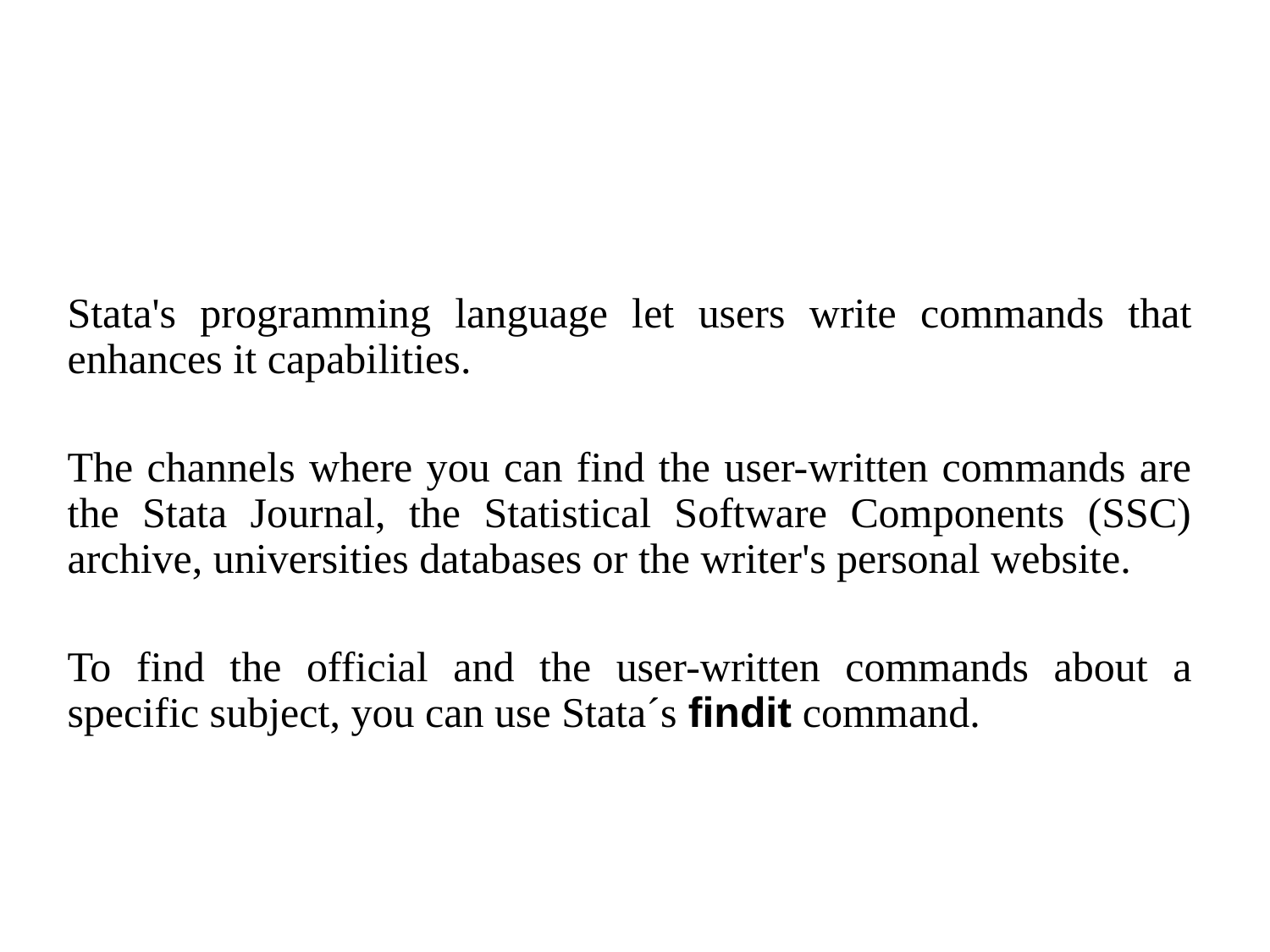

Stata's programming language let users write commands that enhances it capabilities.

The channels where you can find the user-written commands are the Stata Journal, the Statistical Software Components (SSC) archive, universities databases or the writer's personal website.

To find the official and the user-written commands about a specific subject, you can use Stata´s findit command.